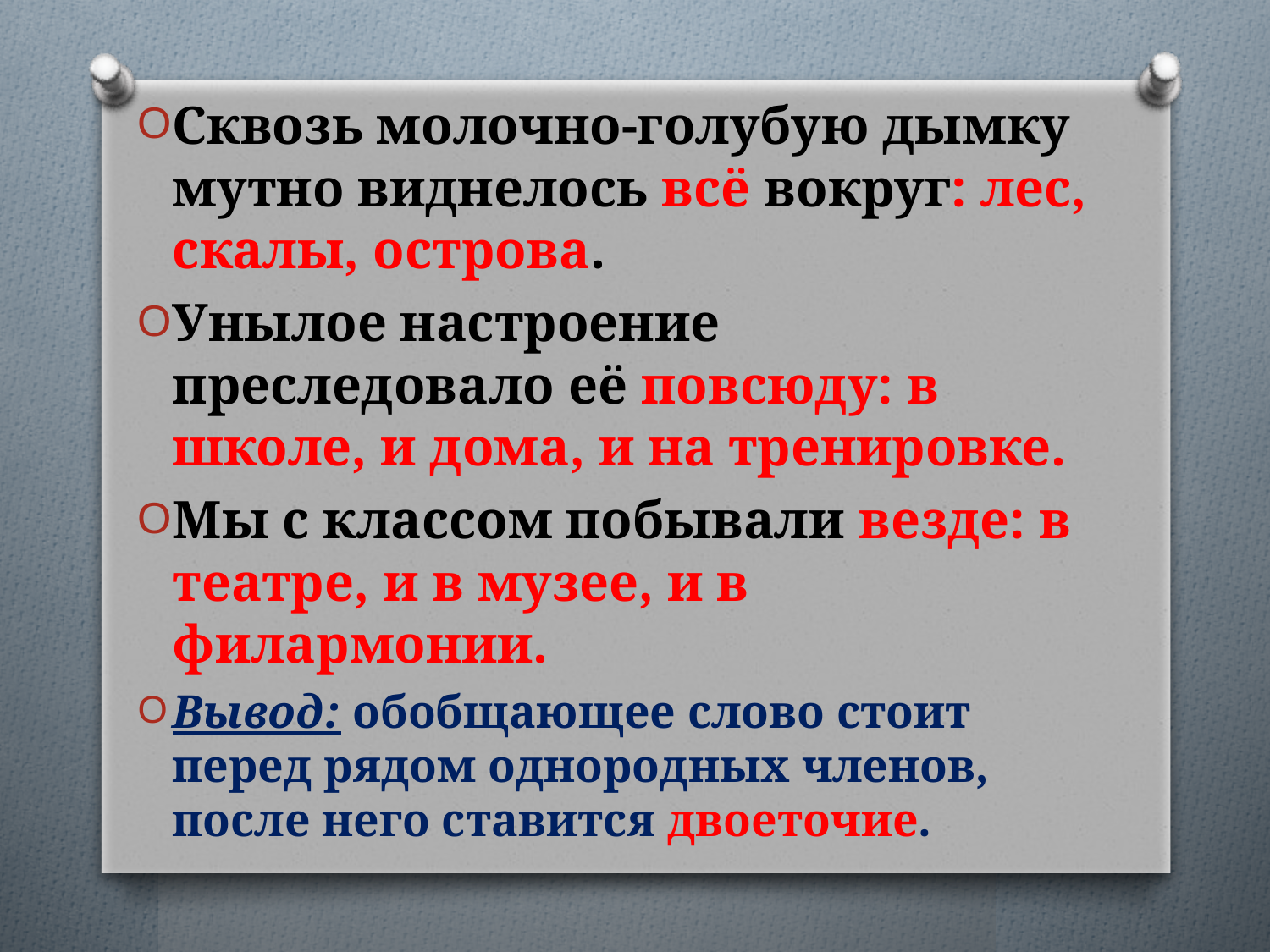

Сквозь молочно-голубую дымку мутно виднелось всё вокруг: лес, скалы, острова.
Унылое настроение преследовало её повсюду: в школе, и дома, и на тренировке.
Мы с классом побывали везде: в театре, и в музее, и в филармонии.
Вывод: обобщающее слово стоит перед рядом однородных членов, после него ставится двоеточие.